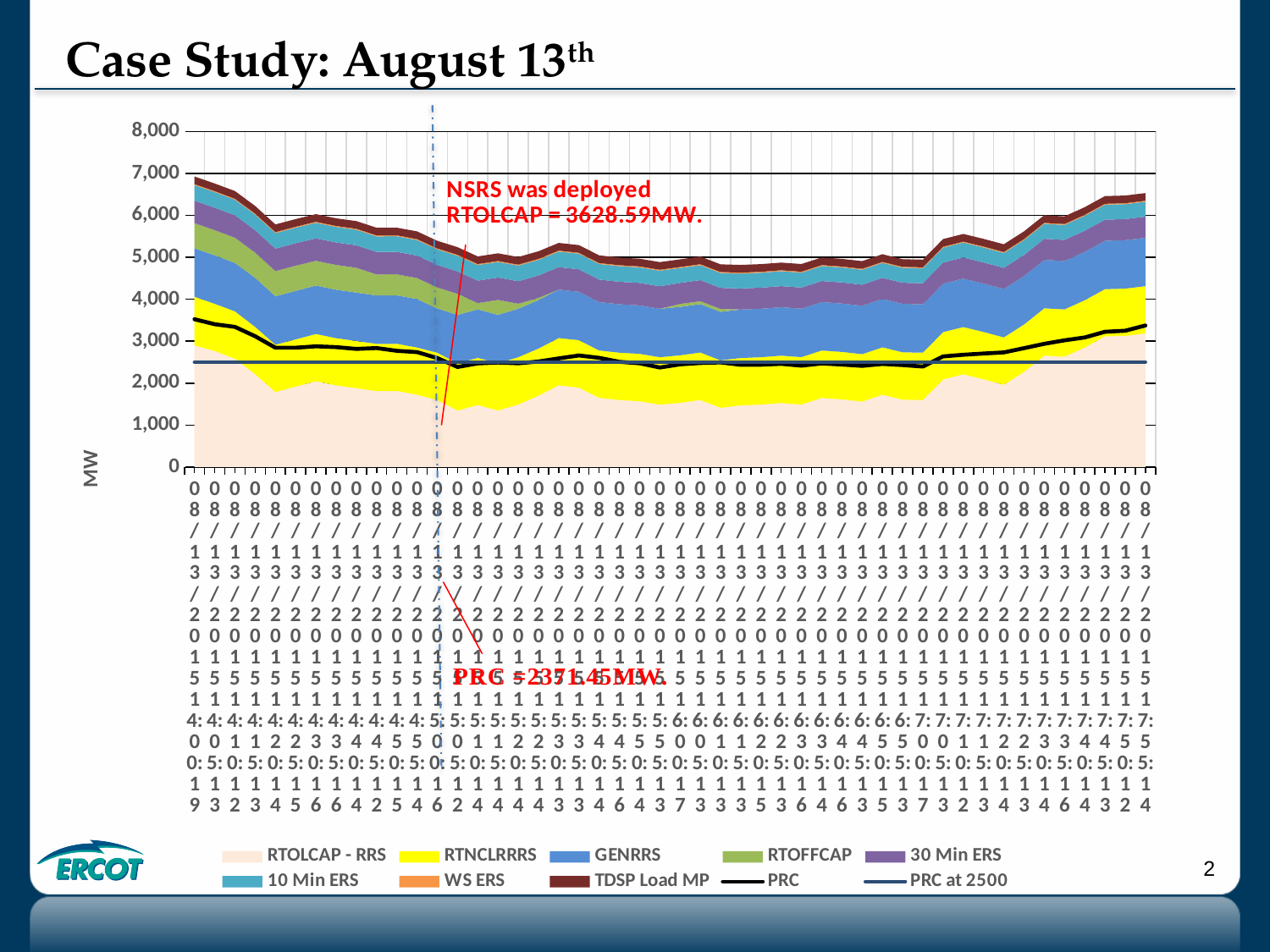

# Case Study: August 13th

### Chart

| Category | RTOLCAP - RRS | RTNCLRRRS | GENRRS | RTOFFCAP | 30 Min ERS | 10 Min ERS | WS ERS | TDSP Load MP | PRC | PRC at 2500 |
|---|---|---|---|---|---|---|---|---|---|---|
| 42229.5835532407 | 2900.11538085937 | 1159.93920898438 | 1154.9 | 600.237060546875 | 535.94 | 371.564 | 21.74 | 183.0 | 3523.41723632813 | 2500.0 |
| 42229.586956018502 | 2765.76125488281 | 1127.39978027344 | 1154.9 | 600.237060546875 | 535.94 | 371.564 | 21.74 | 183.0 | 3404.98193359375 | 2500.0 |
| 42229.590416666702 | 2582.01857910156 | 1130.23034667969 | 1154.9 | 600.237060546875 | 535.94 | 371.564 | 21.74 | 183.0 | 3342.12060546875 | 2500.0 |
| 42229.593900462998 | 2213.80861816406 | 1127.14782714844 | 1170.9 | 600.237060546875 | 535.94 | 371.564 | 21.74 | 183.0 | 3118.14819335938 | 2500.0 |
| 42229.597384259301 | 1788.84243164062 | 1127.44604492188 | 1154.9 | 600.237060546875 | 535.94 | 371.564 | 21.74 | 183.0 | 2845.1630859375 | 2500.0 |
| 42229.600868055597 | 1918.5827880859397 | 1126.52941894531 | 1154.9 | 600.237060546875 | 535.94 | 371.564 | 21.74 | 183.0 | 2845.09106445313 | 2500.0 |
| 42229.604351851798 | 2045.84438476562 | 1126.47094726563 | 1154.9 | 590.336975097656 | 535.94 | 371.564 | 21.74 | 183.0 | 2878.5654296875 | 2500.0 |
| 42229.607824074097 | 1946.96328125 | 1126.47021484375 | 1154.9 | 589.346984863281 | 535.94 | 371.564 | 21.74 | 183.0 | 2859.80932617188 | 2500.0 |
| 42229.611273148097 | 1878.60610351563 | 1127.35131835937 | 1154.9 | 590.336975097656 | 535.94 | 371.564 | 21.74 | 183.0 | 2816.80053710938 | 2500.0 |
| 42229.614722222199 | 1810.62783203125 | 1126.6826171875 | 1154.9 | 501.236968994141 | 535.94 | 371.564 | 21.74 | 183.0 | 2836.82592773437 | 2500.0 |
| 42229.618229166699 | 1813.398828125 | 1126.203125 | 1154.9 | 500.246978759766 | 535.94 | 371.564 | 21.74 | 183.0 | 2770.2548828125 | 2500.0 |
| 42229.621689814798 | 1723.64272460938 | 1126.7109375 | 1154.9 | 500.246978759766 | 535.94 | 371.564 | 21.74 | 183.0 | 2739.43090820312 | 2500.0 |
| 42229.625185185199 | 1599.5645751953202 | 1126.39416503906 | 1055.0 | 501.236968994141 | 535.94 | 371.564 | 21.74 | 183.0 | 2598.9482421875 | 2500.0 |
| 42229.628611111097 | 1346.6075439453202 | 1126.98156738281 | 1155.0 | 501.236968994141 | 535.94 | 371.564 | 21.74 | 183.0 | 2386.59741210937 | 2500.0 |
| 42229.632106481498 | 1478.20947265625 | 1125.80078125 | 1155.0 | 150.777008056641 | 535.94 | 371.564 | 21.74 | 183.0 | 2471.19360351562 | 2500.0 |
| 42229.635578703703 | 1347.7572021484402 | 1126.29455566406 | 1155.0 | 354.419982910156 | 535.94 | 371.564 | 21.74 | 183.0 | 2491.71704101562 | 2500.0 |
| 42229.6390509259 | 1489.56225585937 | 1129.11499023438 | 1155.0 | 121.770004272461 | 535.94 | 371.564 | 21.74 | 183.0 | 2473.54541015625 | 2500.0 |
| 42229.642523148097 | 1699.09399414062 | 1127.10546875 | 1155.0 | 51.4799995422363 | 535.94 | 371.564 | 21.74 | 183.0 | 2515.86743164063 | 2500.0 |
| 42229.645983796298 | 1947.7379150390598 | 1127.95983886719 | 1155.0 | 0.0 | 535.94 | 371.564 | 21.74 | 183.0 | 2590.71337890625 | 2500.0 |
| 42229.649456018502 | 1892.54663085937 | 1131.52661132813 | 1155.0 | 0.0 | 535.94 | 371.564 | 21.74 | 183.0 | 2659.9794921875 | 2500.0 |
| 42229.652939814798 | 1649.1016845703102 | 1130.29846191406 | 1155.0 | 0.0 | 535.94 | 371.564 | 21.74 | 183.0 | 2603.48999023437 | 2500.0 |
| 42229.656435185199 | 1597.4700927734398 | 1129.90563964844 | 1155.0 | 0.0 | 535.94 | 371.564 | 21.74 | 183.0 | 2509.25024414062 | 2500.0 |
| 42229.659884259301 | 1568.60717773437 | 1130.70776367188 | 1155.0 | 0.0 | 535.94 | 371.564 | 21.74 | 183.0 | 2472.7421875 | 2500.0 |
| 42229.6633449074 | 1487.19604492187 | 1132.34521484375 | 1155.0 | 0.0 | 535.94 | 371.564 | 21.74 | 183.0 | 2374.12426757813 | 2500.0 |
| 42229.666863425897 | 1531.61083984374 | 1132.01782226563 | 1155.0 | 69.3000030517578 | 502.46 | 356.498 | 21.74 | 183.0 | 2447.8720703125 | 2500.0 |
| 42229.670289351903 | 1599.21313476562 | 1131.86376953125 | 1155.0 | 68.3099975585938 | 502.46 | 356.498 | 21.74 | 183.0 | 2480.77319335938 | 2500.0 |
| 42229.6737615741 | 1413.2508544921898 | 1132.82653808594 | 1155.0 | 68.3099975585938 | 502.46 | 356.498 | 21.74 | 183.0 | 2494.90869140625 | 2500.0 |
| 42229.677233796298 | 1469.06494140625 | 1131.01000976562 | 1155.0 | 0.0 | 502.46 | 356.498 | 21.74 | 183.0 | 2437.37329101562 | 2500.0 |
| 42229.680729166699 | 1489.38110351562 | 1130.11254882813 | 1155.0 | 0.0 | 502.46 | 356.498 | 21.74 | 183.0 | 2440.46655273438 | 2500.0 |
| 42229.684178240699 | 1525.36572265624 | 1131.01635742188 | 1155.0 | 0.0 | 502.46 | 356.498 | 21.74 | 183.0 | 2459.64477539063 | 2500.0 |
| 42229.687685185199 | 1489.4736328125 | 1131.8876953125 | 1155.0 | 0.0 | 502.46 | 356.498 | 21.74 | 183.0 | 2417.04174804687 | 2500.0 |
| 42229.691134259301 | 1647.0029296875 | 1131.22290039062 | 1155.0 | 0.0 | 502.46 | 356.498 | 21.74 | 183.0 | 2470.01489257812 | 2500.0 |
| 42229.694629629601 | 1612.3988037109402 | 1132.90490722656 | 1155.0 | 0.0 | 502.46 | 356.498 | 21.74 | 183.0 | 2443.8310546875 | 2500.0 |
| 42229.698067129597 | 1560.35668945312 | 1130.82983398438 | 1155.0 | 0.0 | 502.46 | 356.498 | 21.74 | 183.0 | 2412.40283203125 | 2500.0 |
| 42229.701562499999 | 1723.2381591796898 | 1131.97302246094 | 1155.0 | 0.0 | 502.46 | 356.498 | 21.74 | 183.0 | 2457.62255859375 | 2500.0 |
| 42229.7050115741 | 1605.35766601563 | 1131.560546875 | 1155.0 | 0.0 | 502.46 | 356.498 | 21.74 | 183.0 | 2431.91455078125 | 2500.0 |
| 42229.708530092597 | 1597.09301757813 | 1129.39013671875 | 1155.0 | 0.0 | 502.46 | 356.498 | 21.74 | 183.0 | 2396.23608398438 | 2500.0 |
| 42229.711956018502 | 2087.5743408203098 | 1129.78259277344 | 1155.0 | 0.0 | 502.46 | 356.498 | 21.74 | 183.0 | 2637.857421875 | 2500.0 |
| 42229.715416666702 | 2210.5767822265598 | 1128.79138183594 | 1155.0 | 0.0 | 502.46 | 356.498 | 21.74 | 183.0 | 2676.88232421875 | 2500.0 |
| 42229.718900462998 | 2093.5457763671902 | 1127.79943847656 | 1155.0 | 0.0 | 502.46 | 356.498 | 21.74 | 183.0 | 2706.48022460938 | 2500.0 |
| 42229.722384259301 | 1961.1749267578098 | 1130.70446777344 | 1155.0 | 0.0 | 502.46 | 356.498 | 21.74 | 183.0 | 2732.91650390625 | 2500.0 |
| 42229.7258449074 | 2269.4893798828098 | 1129.40270996094 | 1155.0 | 0.0 | 502.46 | 356.498 | 21.74 | 183.0 | 2834.84936523438 | 2500.0 |
| 42229.729328703703 | 2655.81787109375 | 1129.3095703125 | 1155.0 | 0.0 | 502.46 | 356.498 | 21.74 | 183.0 | 2937.986328125 | 2500.0 |
| 42229.732824074097 | 2631.22436523437 | 1126.98413085938 | 1155.0 | 0.0 | 502.46 | 356.498 | 21.74 | 183.0 | 3021.60498046875 | 2500.0 |
| 42229.736273148097 | 2850.1358642578098 | 1126.63806152344 | 1155.0 | 0.0 | 502.46 | 356.498 | 21.74 | 183.0 | 3089.921875 | 2500.0 |
| 42229.739733796298 | 3116.49975585937 | 1124.43237304688 | 1155.0 | 0.0 | 502.46 | 356.498 | 21.74 | 183.0 | 3225.05859375 | 2500.0 |
| 42229.743194444403 | 3127.537109375 | 1126.69384765625 | 1155.0 | 0.0 | 502.46 | 356.498 | 21.74 | 183.0 | 3250.244140625 | 2500.0 |
| 42229.746689814798 | 3185.8895263671902 | 1126.76184082031 | 1155.0 | 0.0 | 502.46 | 356.498 | 21.74 | 183.0 | 3375.5595703125 | 2500.0 |